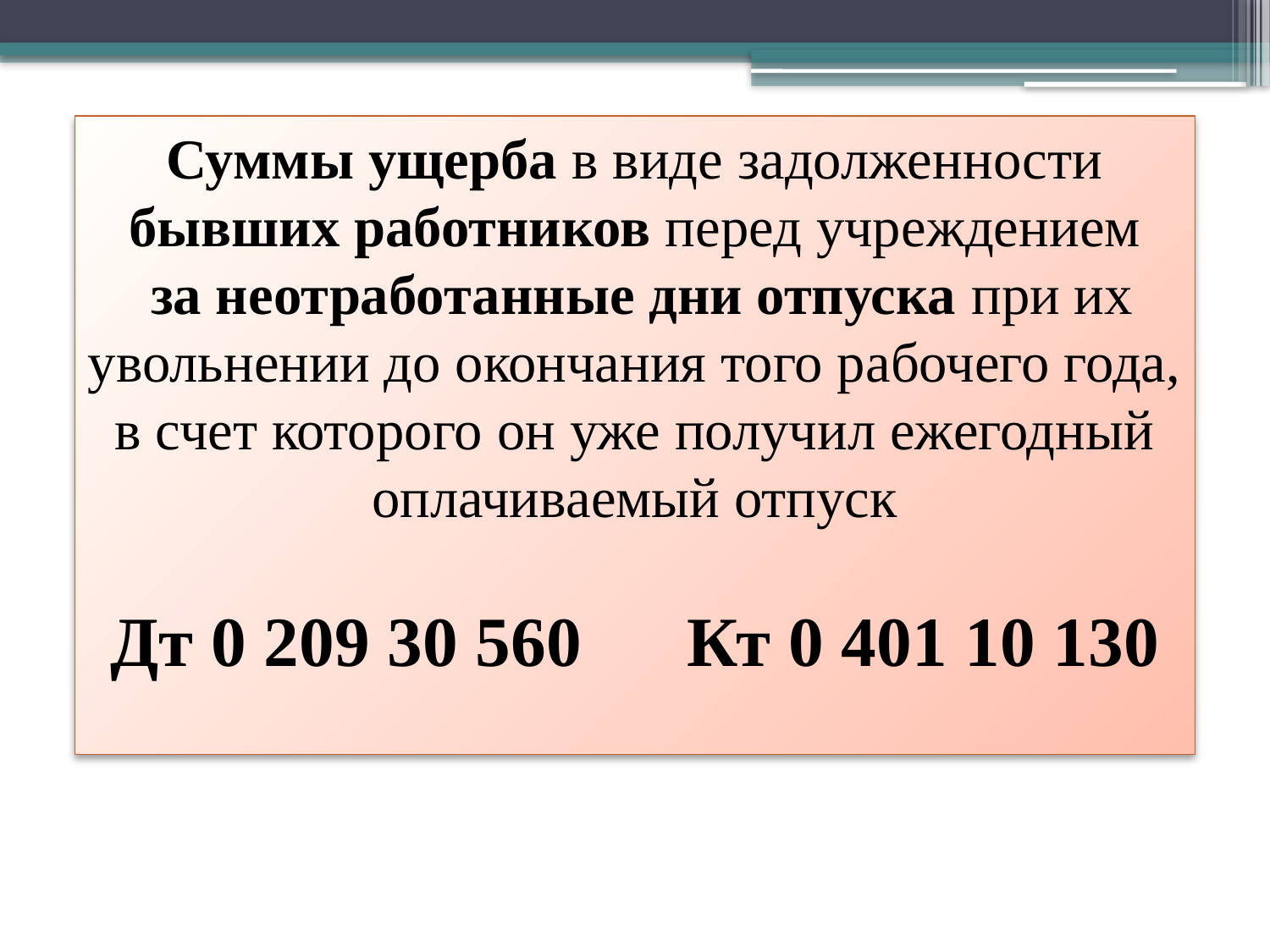

Суммы ущерба в виде задолженности бывших работников перед учреждением
 за неотработанные дни отпуска при их увольнении до окончания того рабочего года, в счет которого он уже получил ежегодный оплачиваемый отпуск

Дт 0 209 30 560      Кт 0 401 10 130